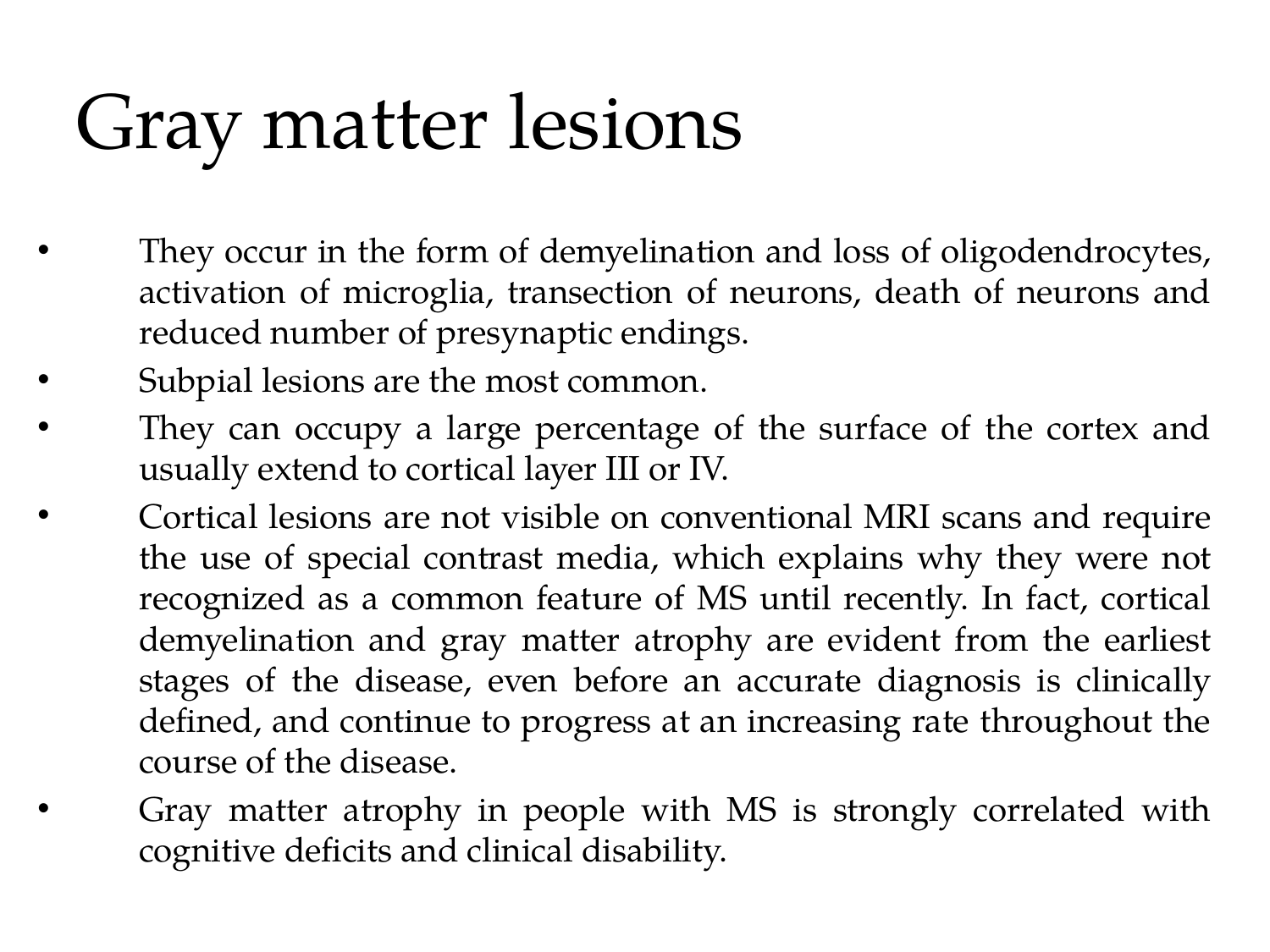

# Gray matter lesions
They occur in the form of demyelination and loss of oligodendrocytes, activation of microglia, transection of neurons, death of neurons and reduced number of presynaptic endings.
Subpial lesions are the most common.
They can occupy a large percentage of the surface of the cortex and usually extend to cortical layer III or IV.
Cortical lesions are not visible on conventional MRI scans and require the use of special contrast media, which explains why they were not recognized as a common feature of MS until recently. In fact, cortical demyelination and gray matter atrophy are evident from the earliest stages of the disease, even before an accurate diagnosis is clinically defined, and continue to progress at an increasing rate throughout the course of the disease.
Gray matter atrophy in people with MS is strongly correlated with cognitive deficits and clinical disability.